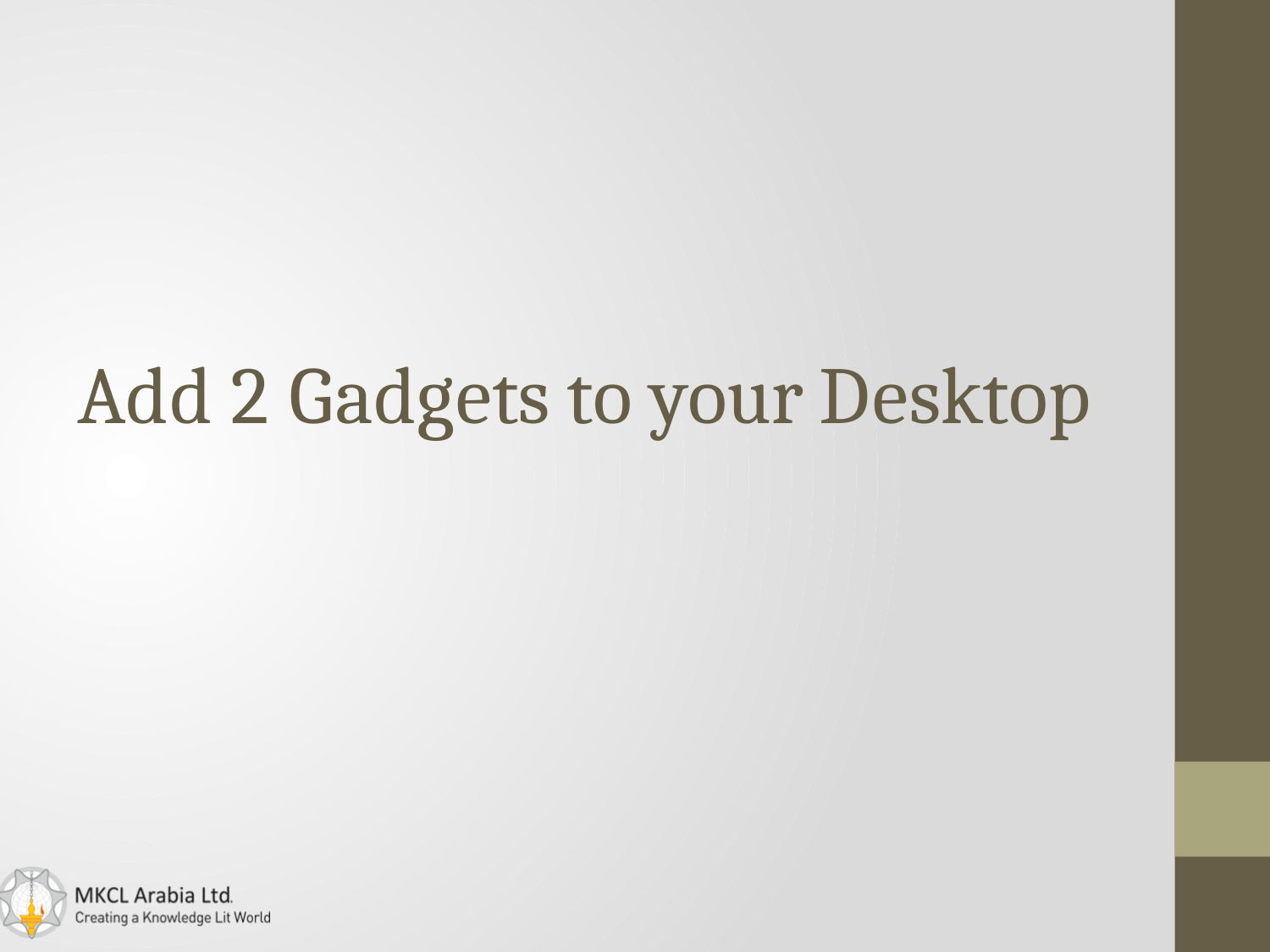

# Add 2 Gadgets to your Desktop